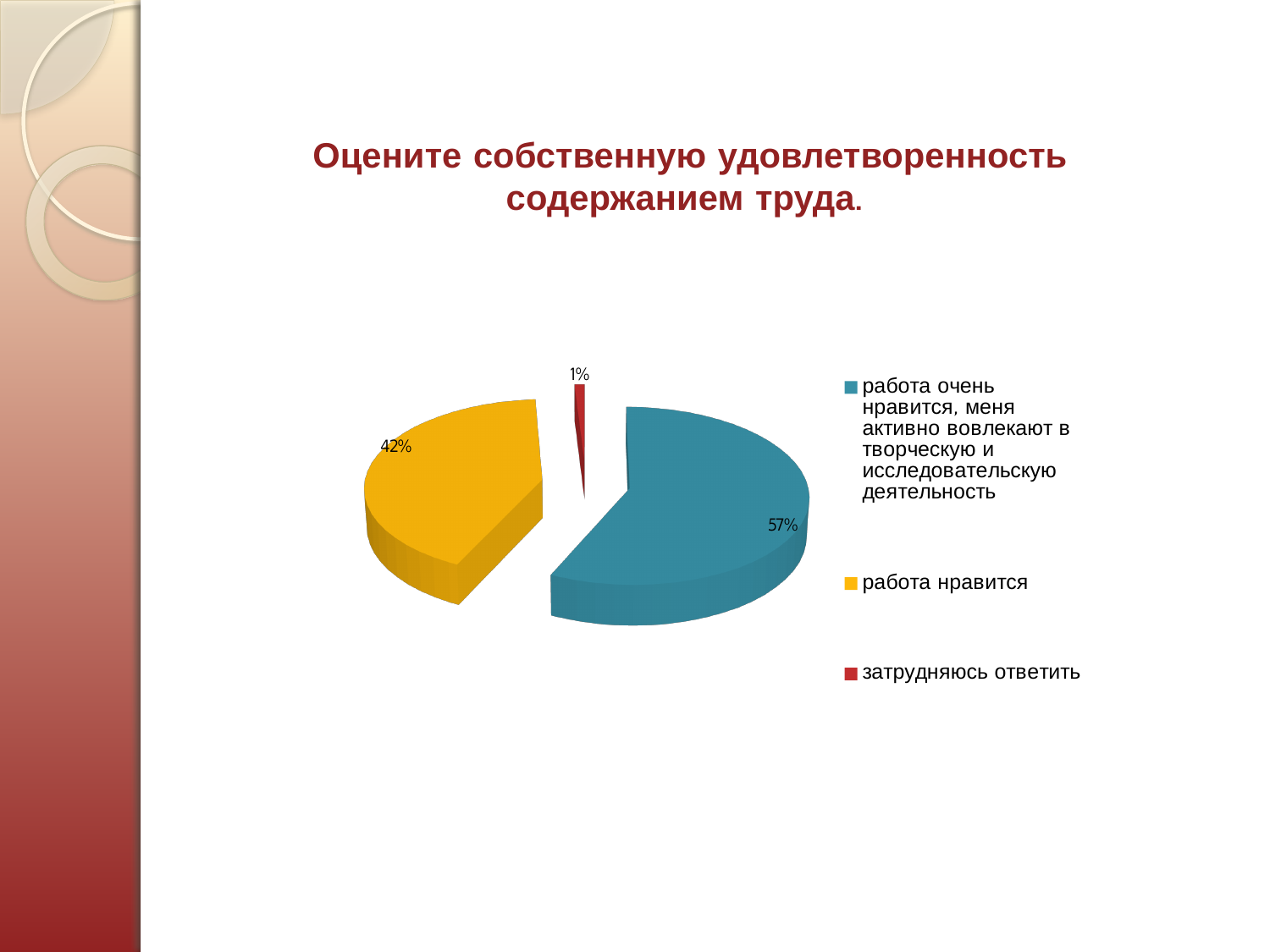

Оцените собственную удовлетворенность содержанием труда.

[unsupported chart]